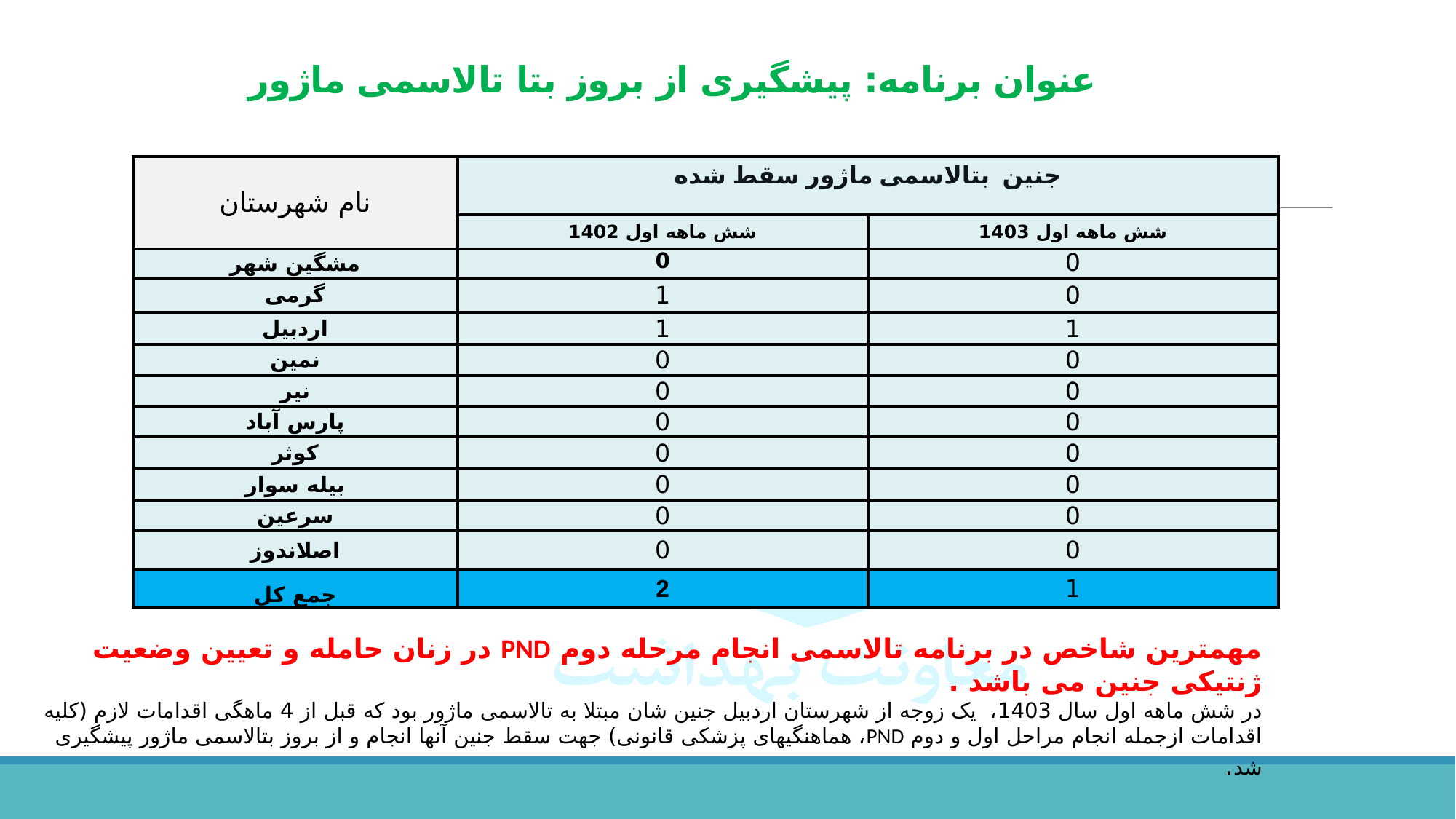

# عنوان برنامه: پیشگیری از بروز بتا تالاسمی ماژور
| نام شهرستان | جنین بتالاسمی ماژور سقط شده |  |
| --- | --- | --- |
|  | شش ماهه اول 1402 | شش ماهه اول 1403 |
| مشگین شهر | 0 | 0 |
| گرمی | 1 | 0 |
| اردبیل | 1 | 1 |
| نمین | 0 | 0 |
| نیر | 0 | 0 |
| پارس آباد | 0 | 0 |
| کوثر | 0 | 0 |
| بیله سوار | 0 | 0 |
| سرعین | 0 | 0 |
| اصلاندوز | 0 | 0 |
| جمع کل | 2 | 1 |
مهمترین شاخص در برنامه تالاسمی انجام مرحله دوم PND در زنان حامله و تعیین وضعیت ژنتیکی جنین می باشد .
در شش ماهه اول سال 1403،  یک زوجه از شهرستان اردبیل جنین شان مبتلا به تالاسمی ماژور بود که قبل از 4 ماهگی اقدامات لازم (کلیه اقدامات ازجمله انجام مراحل اول و دوم PND، هماهنگیهای پزشکی قانونی) جهت سقط جنین آنها انجام و از بروز بتالاسمی ماژور پیشگیری شد.